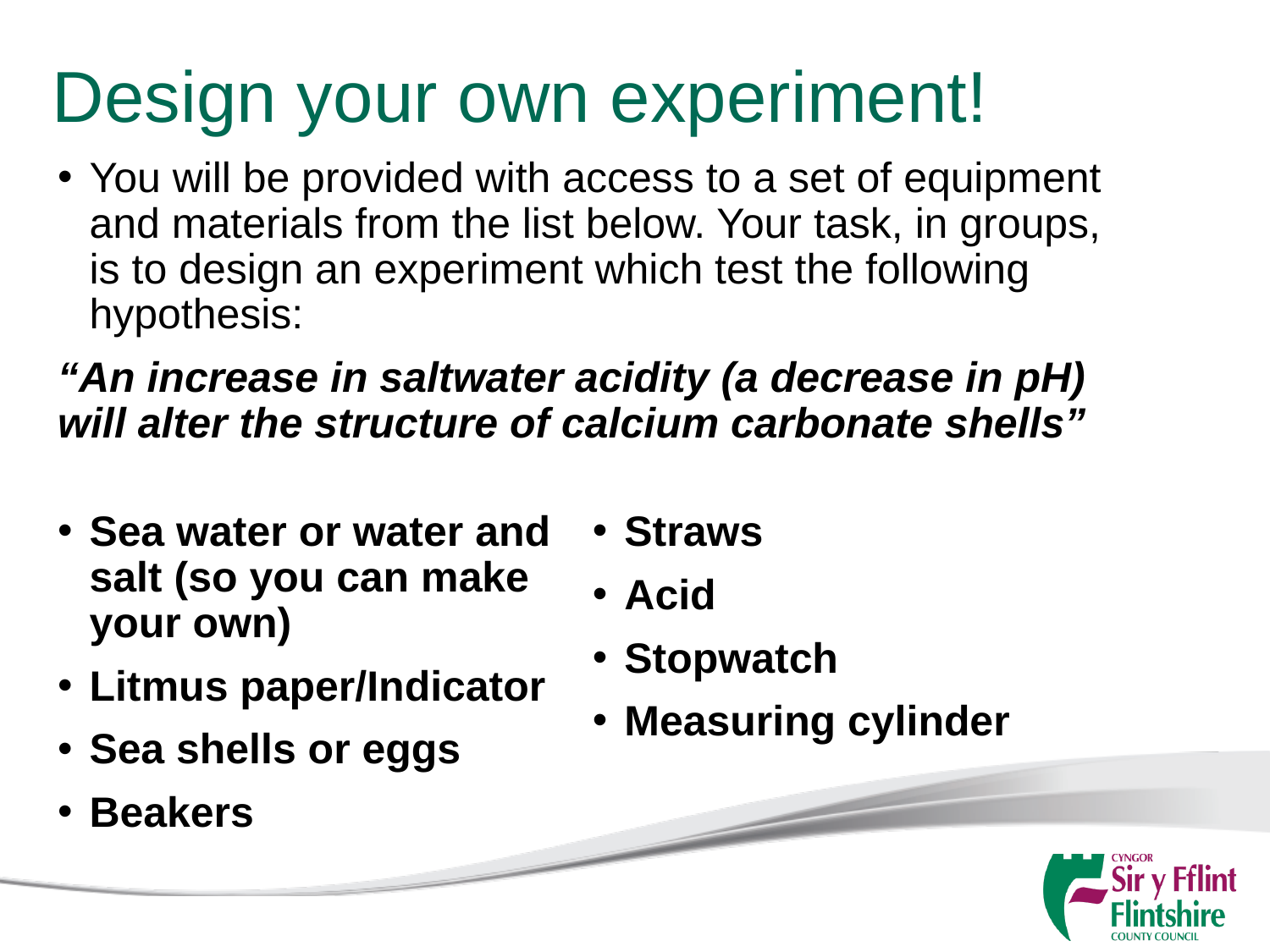

# Design your own experiment!
You will be provided with access to a set of equipment and materials from the list below. Your task, in groups, is to design an experiment which test the following hypothesis:
“An increase in saltwater acidity (a decrease in pH) will alter the structure of calcium carbonate shells”

Sea water or water and salt (so you can make your own)
Litmus paper/Indicator
Sea shells or eggs
Beakers
Straws
Acid
Stopwatch
Measuring cylinder